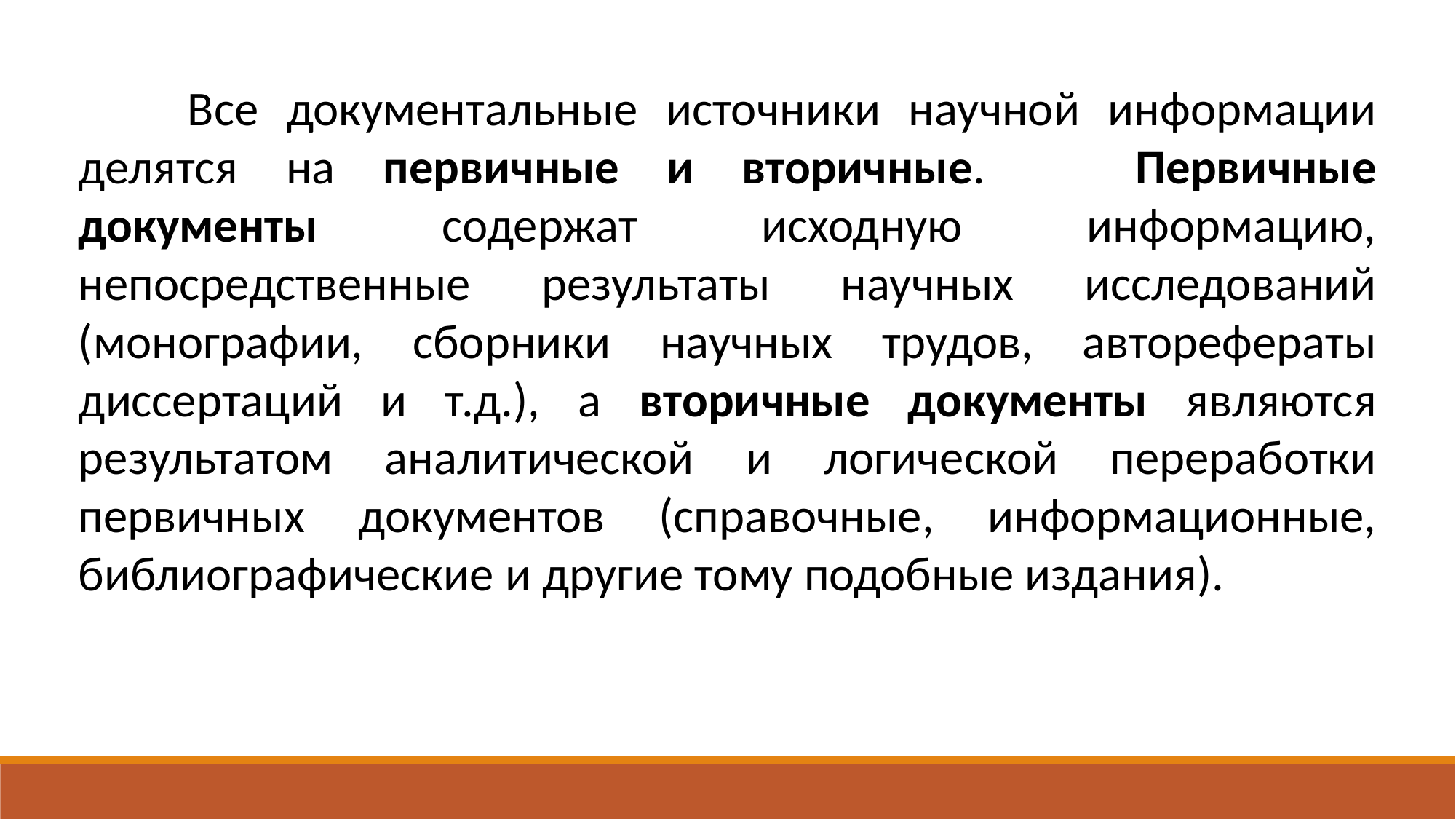

Все документальные источники научной информации делятся на первичные и вторичные. 	Первичные документы содержат исходную информацию, непосредственные результаты научных исследований (монографии, сборники научных трудов, авторефераты диссертаций и т.д.), а вторичные документы являются результатом аналитической и логической переработки первичных документов (справочные, информационные, библиографические и другие тому подобные издания).